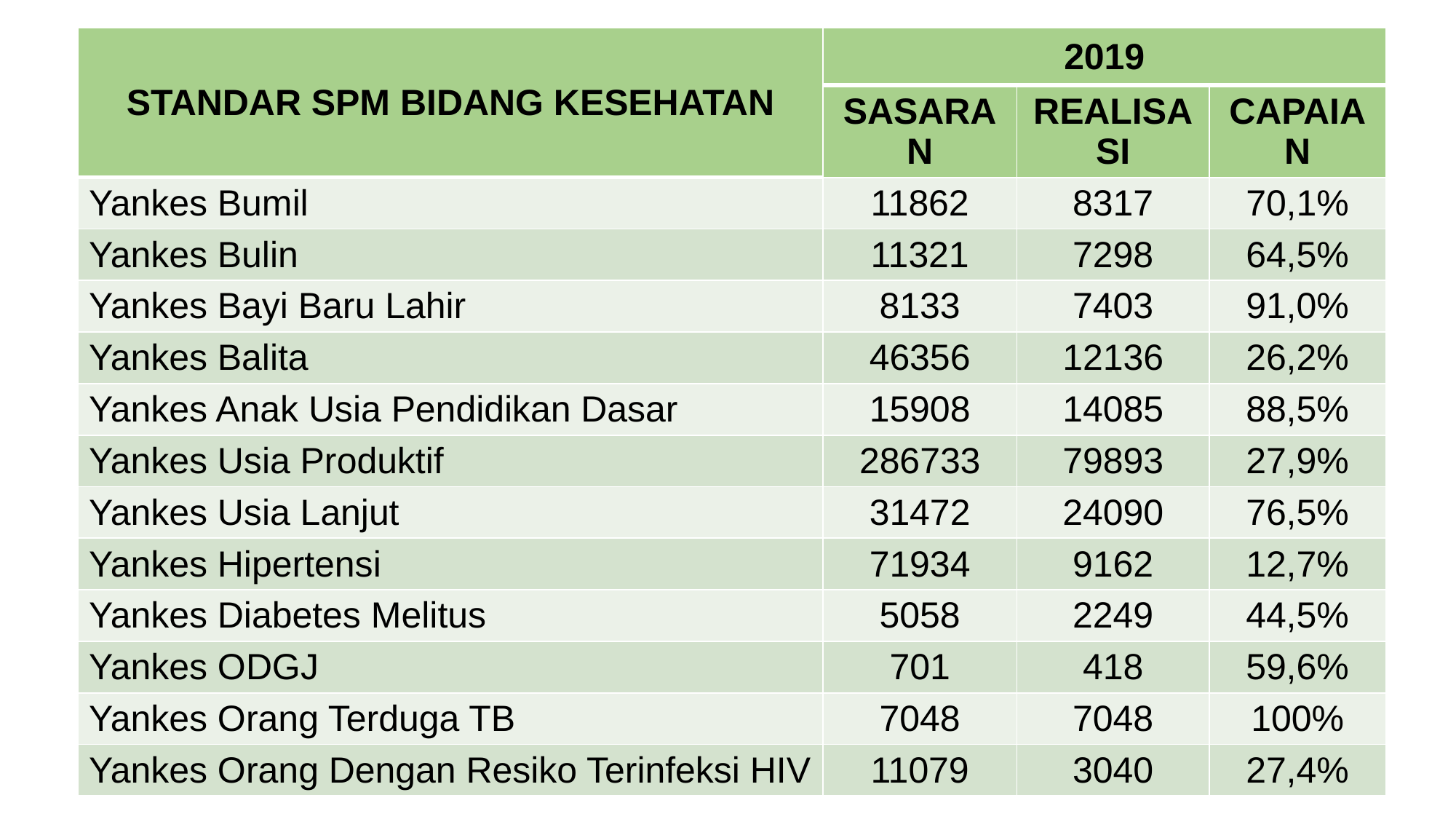

| STANDAR SPM BIDANG KESEHATAN | 2019 |  |  |
| --- | --- | --- | --- |
|  | SASARAN | REALISASI | CAPAIAN |
| Yankes Bumil | 11862 | 8317 | 70,1% |
| Yankes Bulin | 11321 | 7298 | 64,5% |
| Yankes Bayi Baru Lahir | 8133 | 7403 | 91,0% |
| Yankes Balita | 46356 | 12136 | 26,2% |
| Yankes Anak Usia Pendidikan Dasar | 15908 | 14085 | 88,5% |
| Yankes Usia Produktif | 286733 | 79893 | 27,9% |
| Yankes Usia Lanjut | 31472 | 24090 | 76,5% |
| Yankes Hipertensi | 71934 | 9162 | 12,7% |
| Yankes Diabetes Melitus | 5058 | 2249 | 44,5% |
| Yankes ODGJ | 701 | 418 | 59,6% |
| Yankes Orang Terduga TB | 7048 | 7048 | 100% |
| Yankes Orang Dengan Resiko Terinfeksi HIV | 11079 | 3040 | 27,4% |